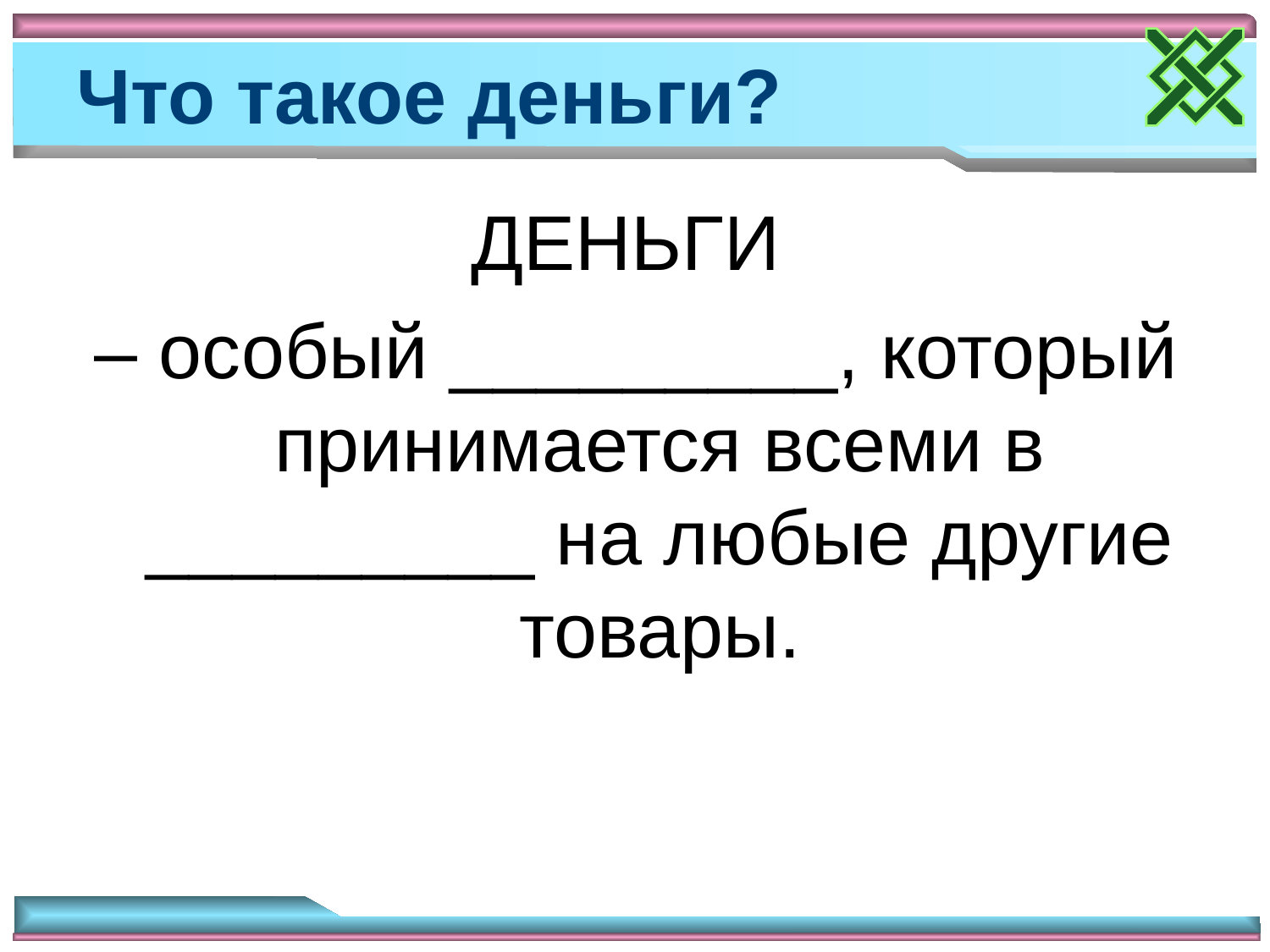

# Что такое деньги?
ДЕНЬГИ
– особый _________, который принимается всеми в _________ на любые другие товары.